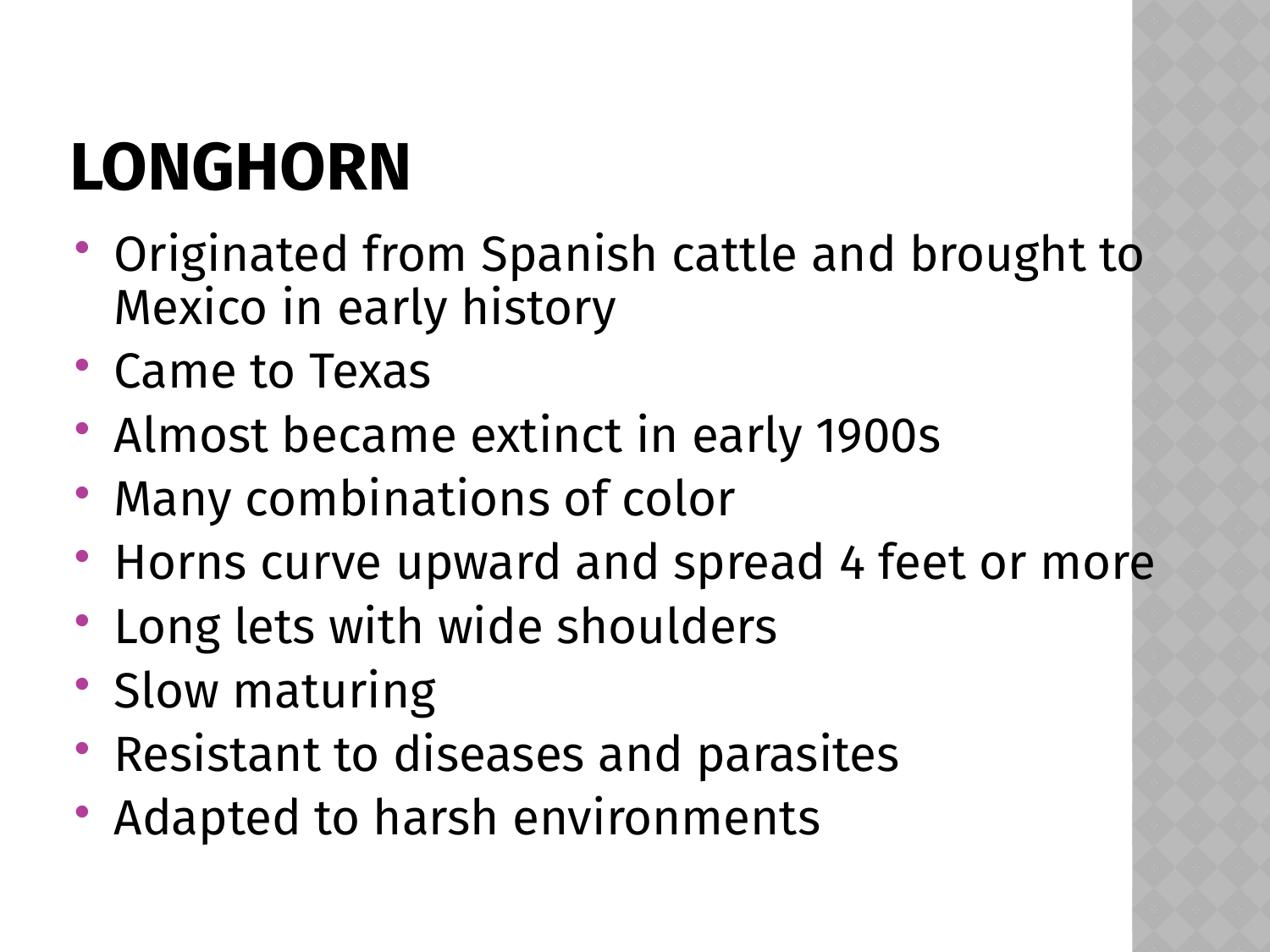

# Longhorn
Originated from Spanish cattle and brought to Mexico in early history
Came to Texas
Almost became extinct in early 1900s
Many combinations of color
Horns curve upward and spread 4 feet or more
Long lets with wide shoulders
Slow maturing
Resistant to diseases and parasites
Adapted to harsh environments